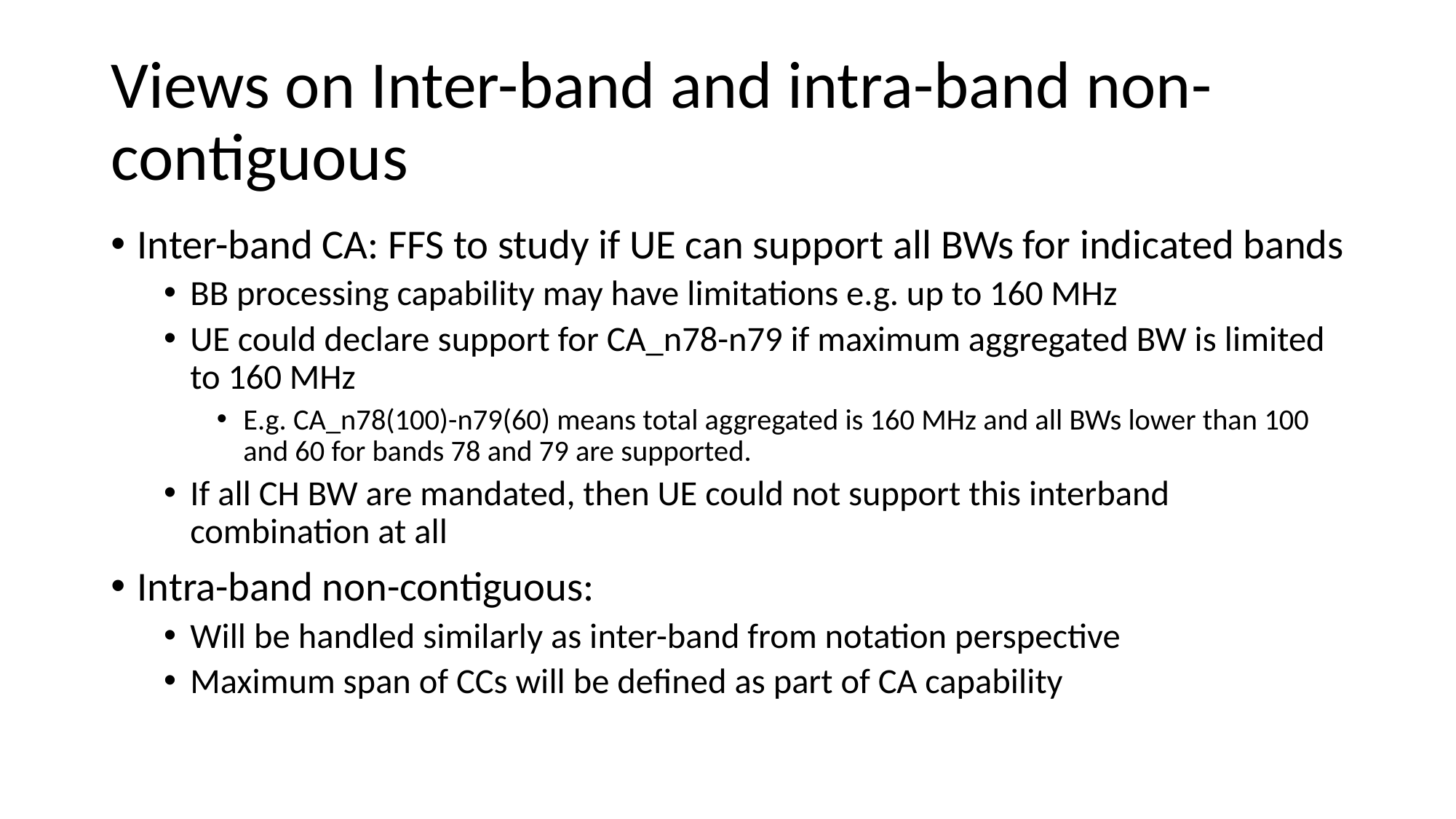

# Views on Inter-band and intra-band non-contiguous
Inter-band CA: FFS to study if UE can support all BWs for indicated bands
BB processing capability may have limitations e.g. up to 160 MHz
UE could declare support for CA_n78-n79 if maximum aggregated BW is limited to 160 MHz
E.g. CA_n78(100)-n79(60) means total aggregated is 160 MHz and all BWs lower than 100 and 60 for bands 78 and 79 are supported.
If all CH BW are mandated, then UE could not support this interband combination at all
Intra-band non-contiguous:
Will be handled similarly as inter-band from notation perspective
Maximum span of CCs will be defined as part of CA capability